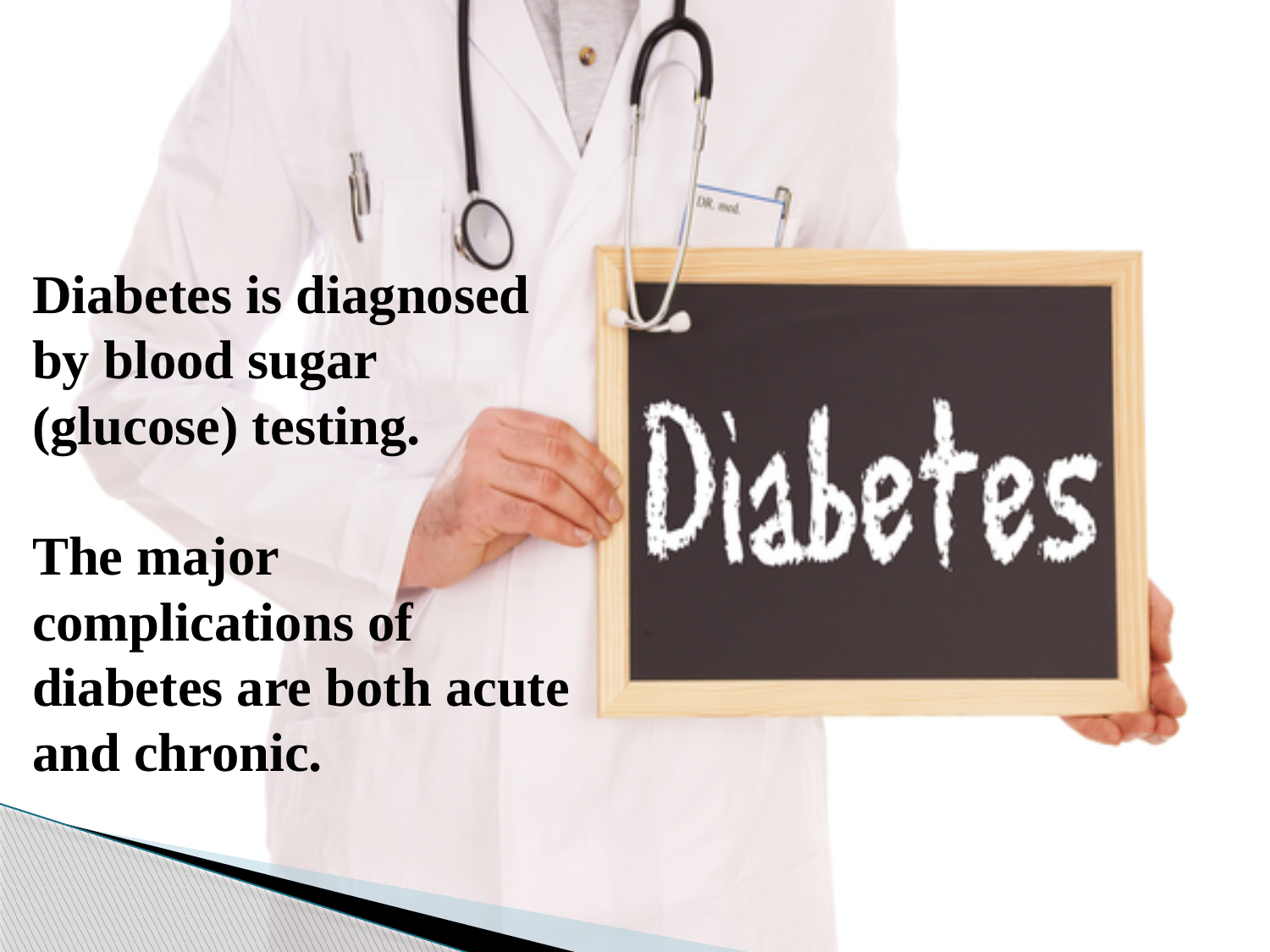

# Diabetes is diagnosed by blood sugar (glucose) testing. The major complications of diabetes are both acute and chronic.